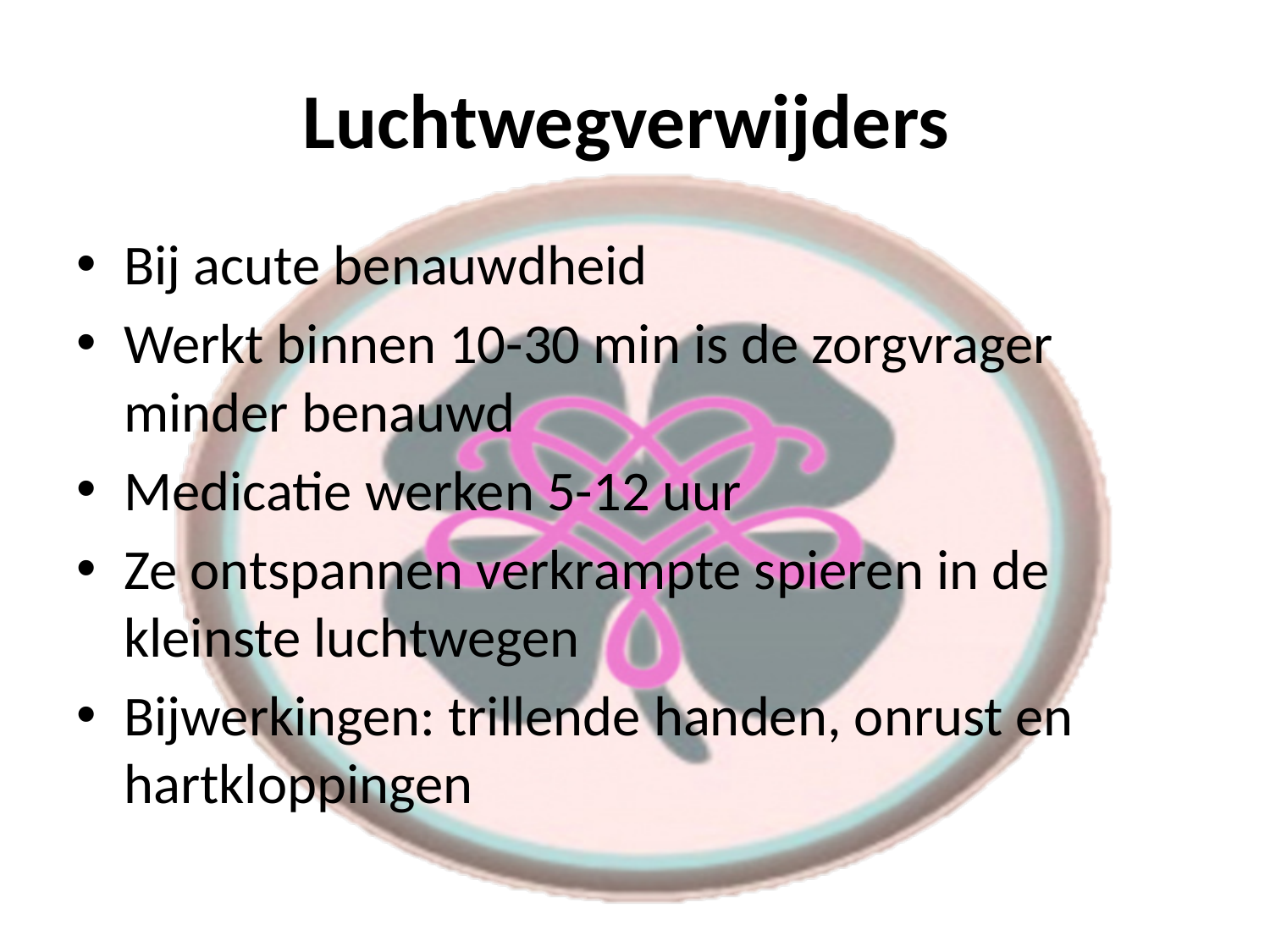

# Luchtwegverwijders
Bij acute benauwdheid
Werkt binnen 10-30 min is de zorgvrager minder benauwd
Medicatie werken 5-12 uur
Ze ontspannen verkrampte spieren in de kleinste luchtwegen
Bijwerkingen: trillende handen, onrust en hartkloppingen